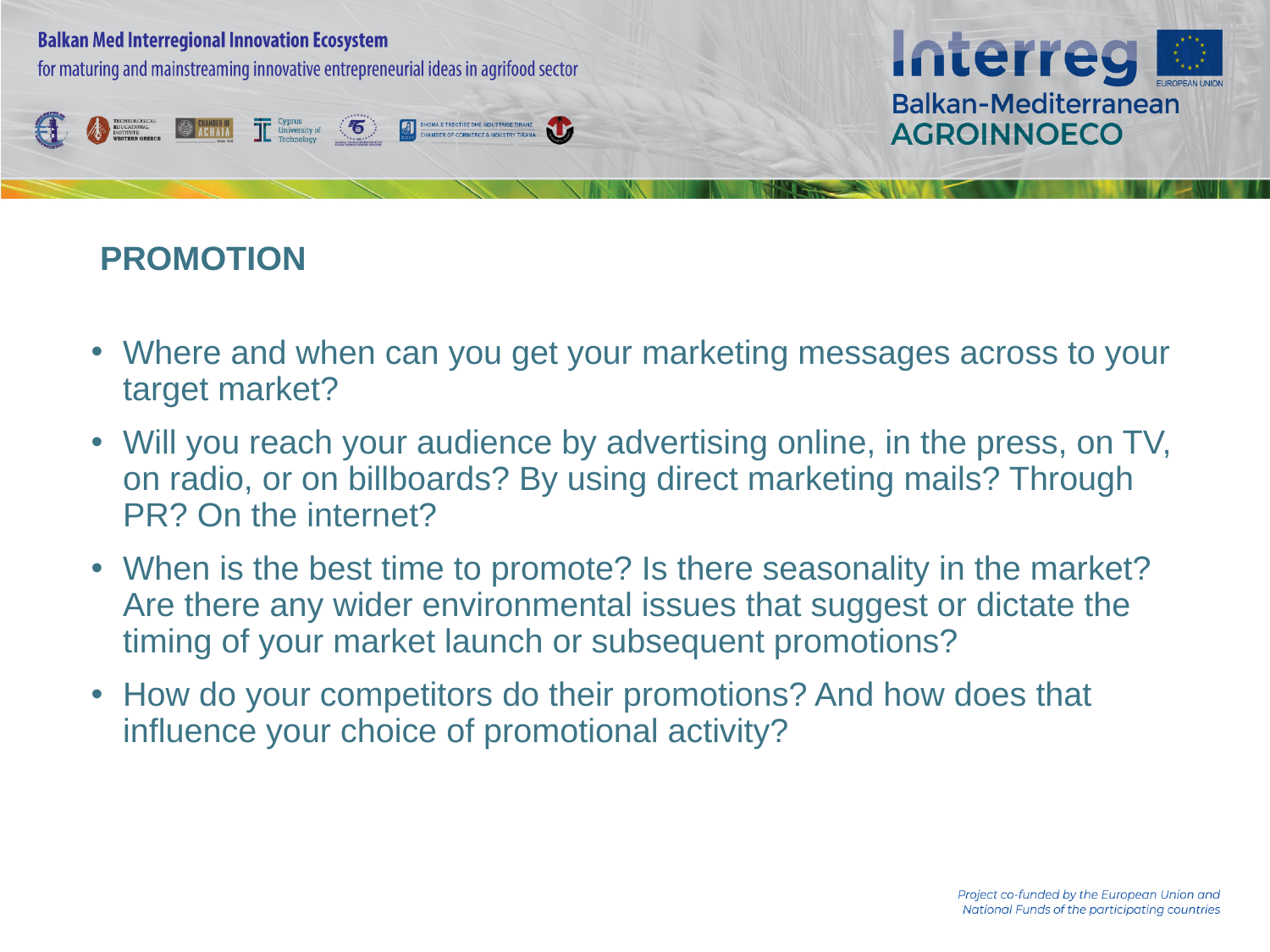

# PROMOTION
Where and when can you get your marketing messages across to your target market?
Will you reach your audience by advertising online, in the press, on TV, on radio, or on billboards? By using direct marketing mails? Through PR? On the internet?
When is the best time to promote? Is there seasonality in the market? Are there any wider environmental issues that suggest or dictate the timing of your market launch or subsequent promotions?
How do your competitors do their promotions? And how does that influence your choice of promotional activity?